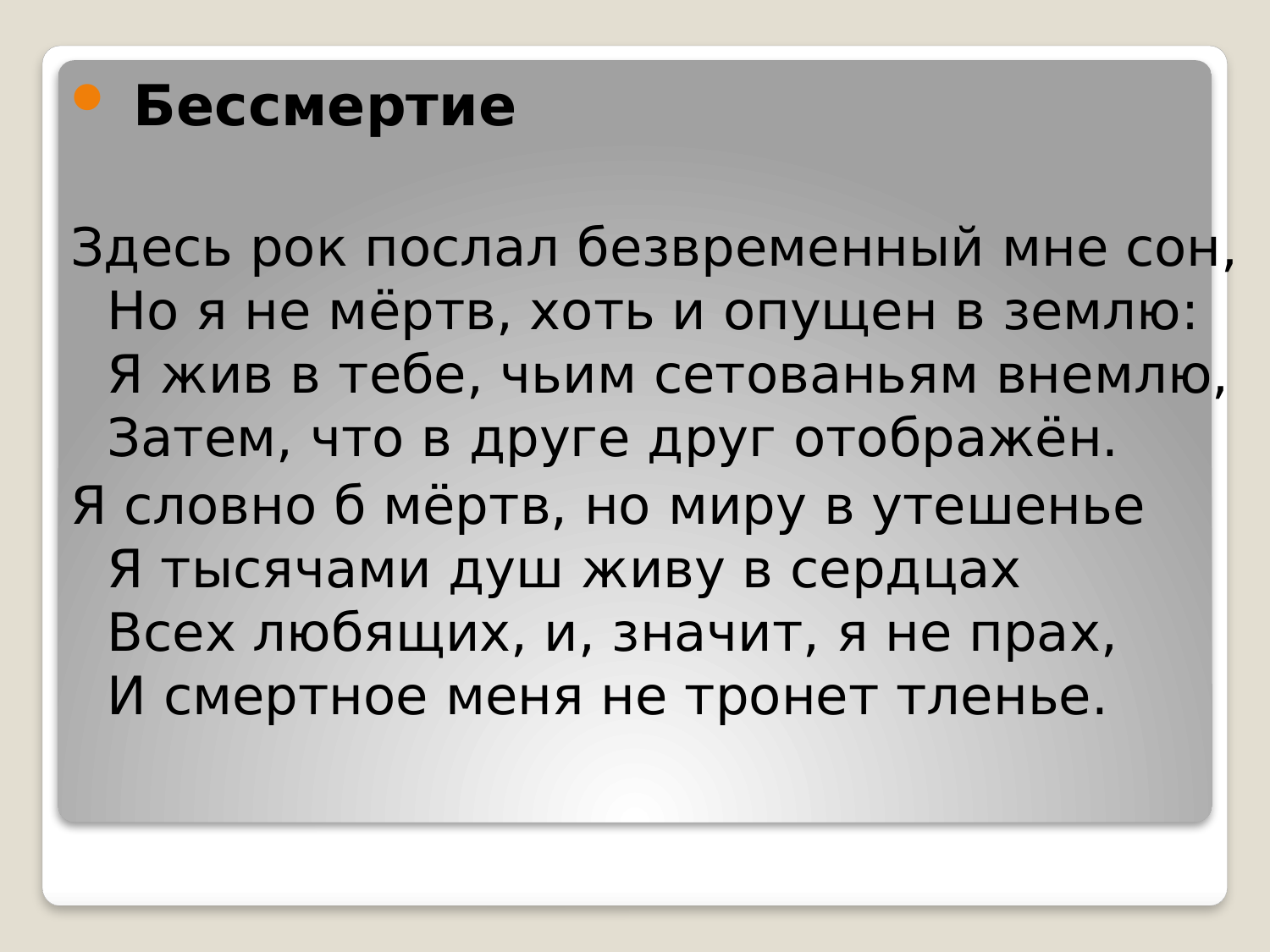

Бессмертие

Здесь рок послал безвременный мне сон,
Но я не мёртв, хоть и опущен в землю:
Я жив в тебе, чьим сетованьям внемлю,
Затем, что в друге друг отображён.
Я словно б мёртв, но миру в утешенье
Я тысячами душ живу в сердцах
Всех любящих, и, значит, я не прах,
И смертное меня не тронет тленье.